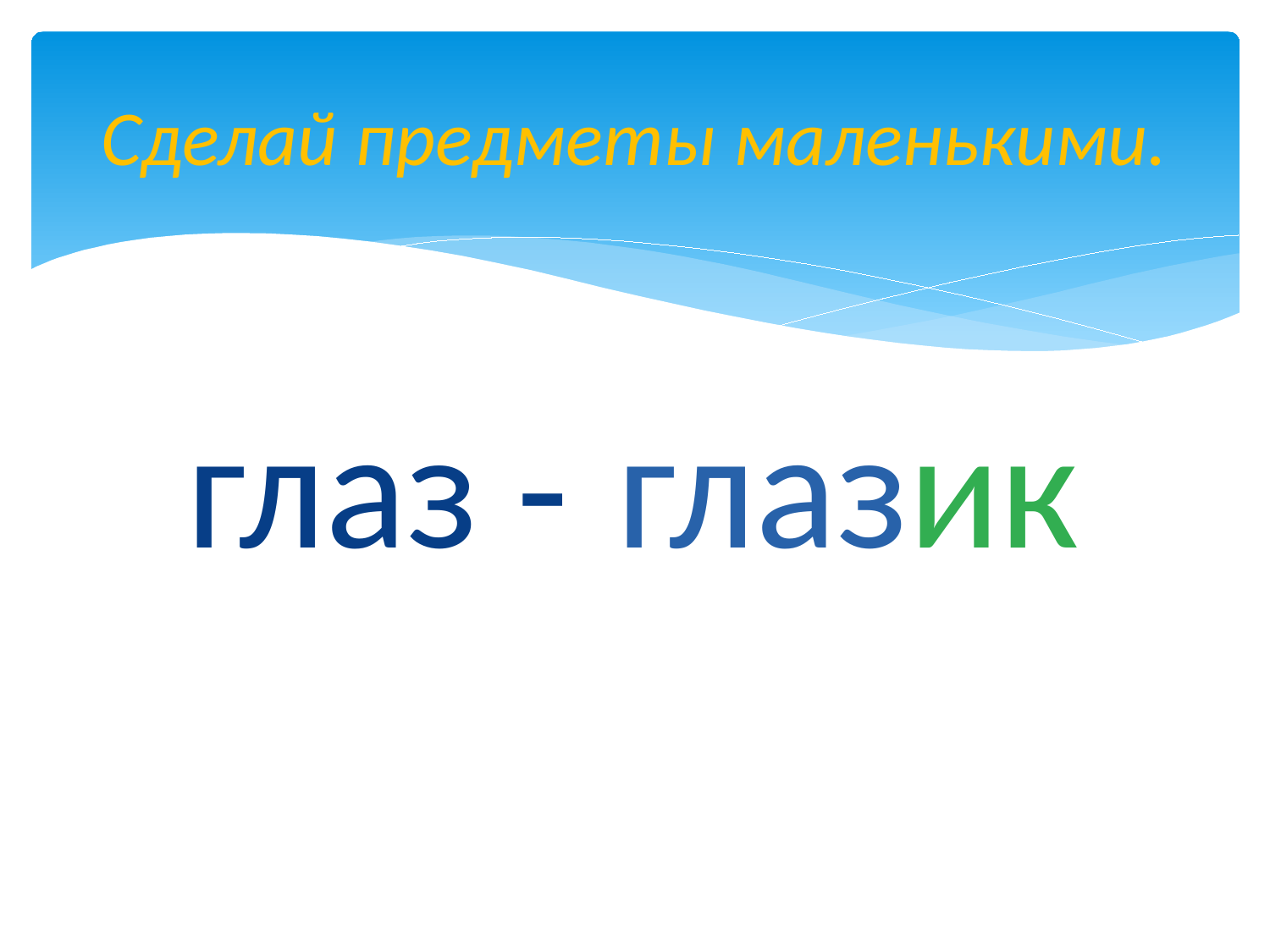

# Сделай предметы маленькими.
глаз -
глазик